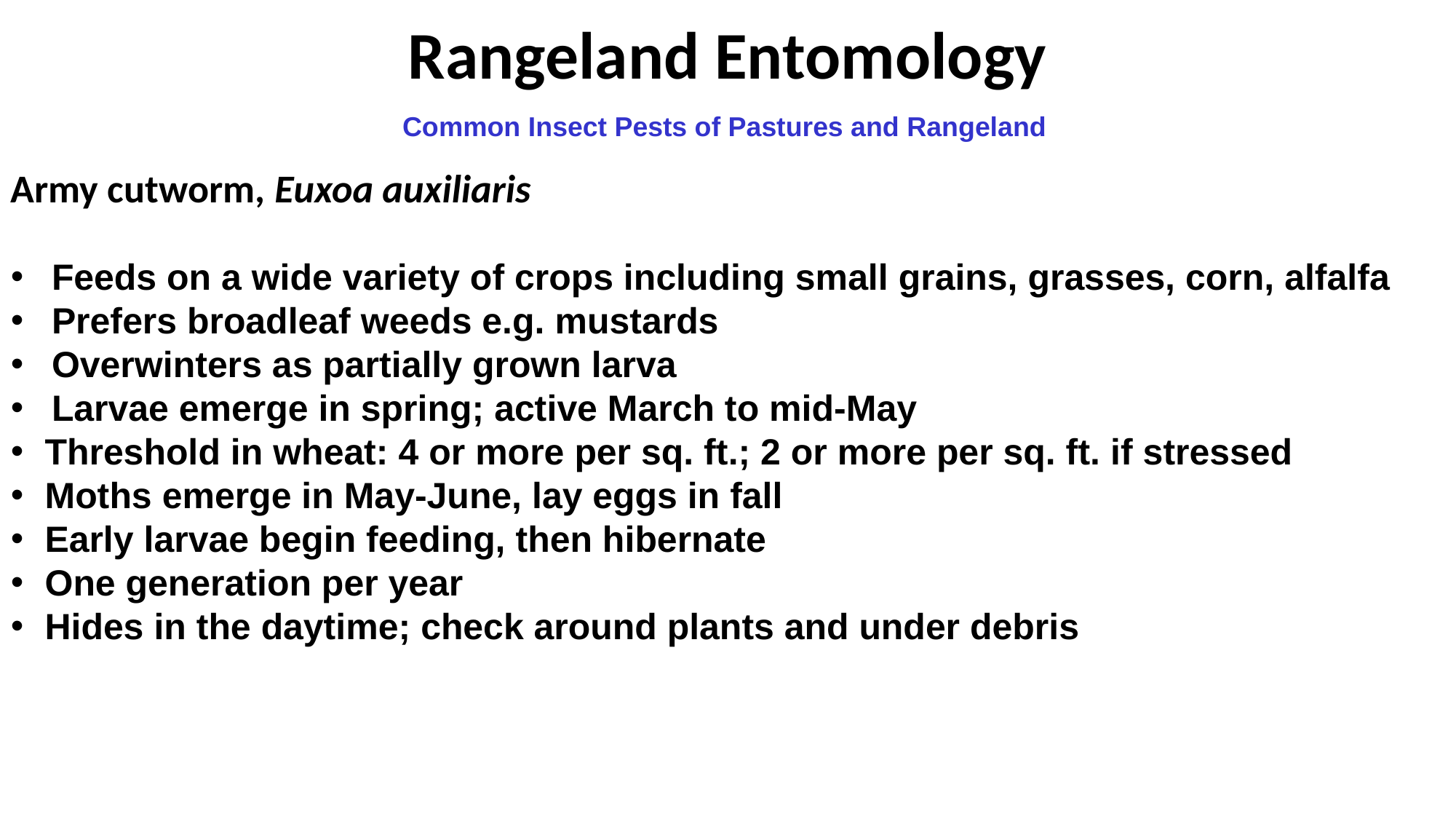

Rangeland Entomology
Common Insect Pests of Pastures and Rangeland
Army cutworm, Euxoa auxiliaris

Feeds on a wide variety of crops including small grains, grasses, corn, alfalfa
Prefers broadleaf weeds e.g. mustards
Overwinters as partially grown larva
Larvae emerge in spring; active March to mid-May
Threshold in wheat: 4 or more per sq. ft.; 2 or more per sq. ft. if stressed
Moths emerge in May-June, lay eggs in fall
Early larvae begin feeding, then hibernate
One generation per year
Hides in the daytime; check around plants and under debris